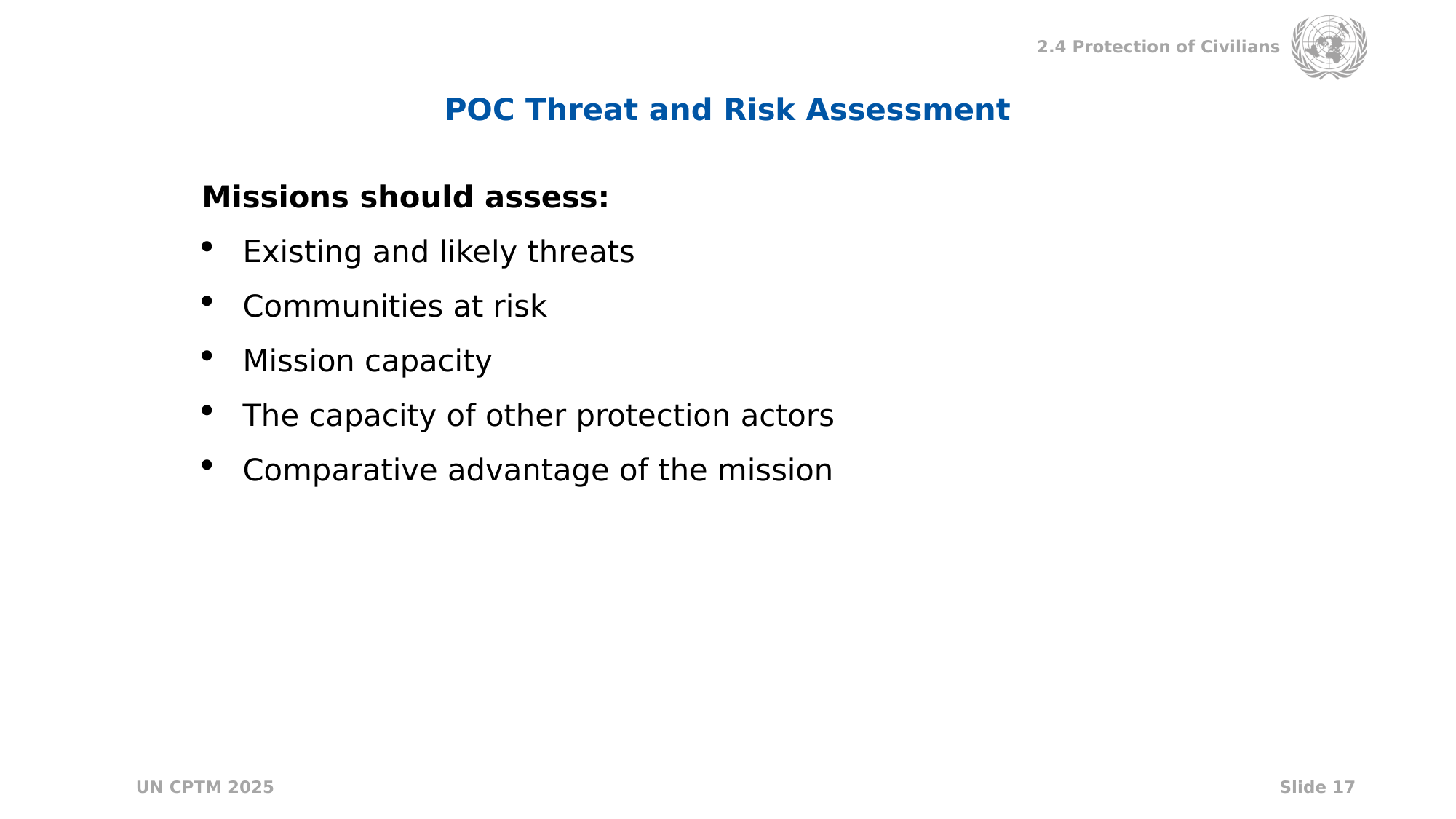

POC Threat and Risk Assessment
Missions should assess:
Existing and likely threats
Communities at risk
Mission capacity
The capacity of other protection actors
Comparative advantage of the mission